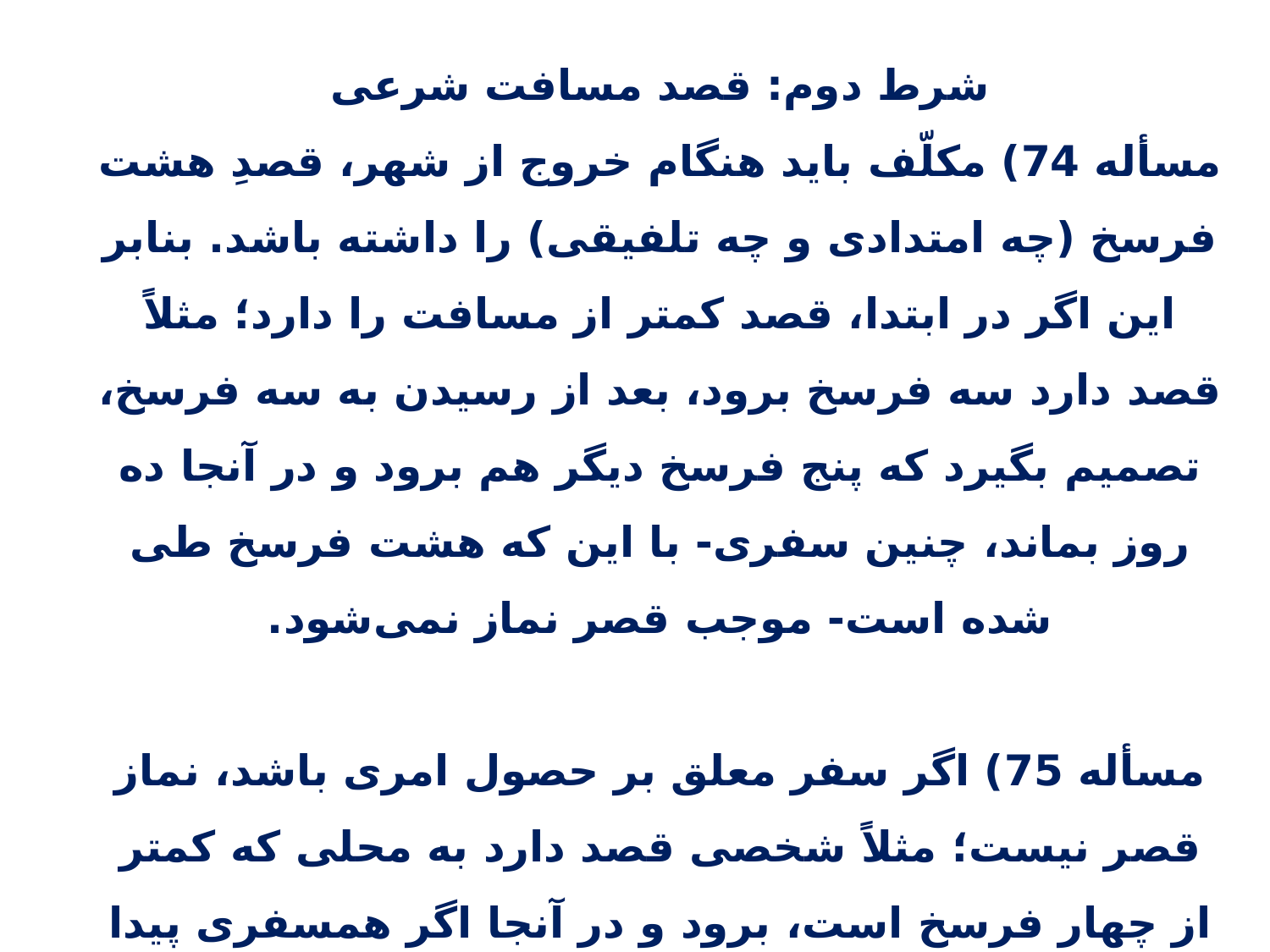

شرط دوم: قصد مسافت شرعی
مسأله 74) مکلّف باید هنگام خروج از شهر، قصدِ هشت فرسخ (چه امتدادی و چه تلفیقی) را داشته باشد. بنابر این اگر در ابتدا، قصد کمتر از مسافت را دارد؛ مثلاً قصد دارد سه فرسخ برود، بعد از رسیدن به سه فرسخ، تصمیم بگیرد که پنج فرسخ دیگر هم برود و در آنجا ده روز بماند، چنین سفری- با این که هشت فرسخ طی شده است- موجب قصر نماز نمی‌شود.

مسأله 75) اگر سفر معلق بر حصول امری باشد، نماز قصر نیست؛ مثلاً شخصی قصد دارد به محلی که کمتر از چهار فرسخ است، برود و در آنجا اگر همسفری پیدا کند به سفر ادامه دهد و اگر نتوانست، از همانجا بر‌گردد، قصد این شخص منجّز و قطعی نبوده و باید نمازش را تمام بخواند.